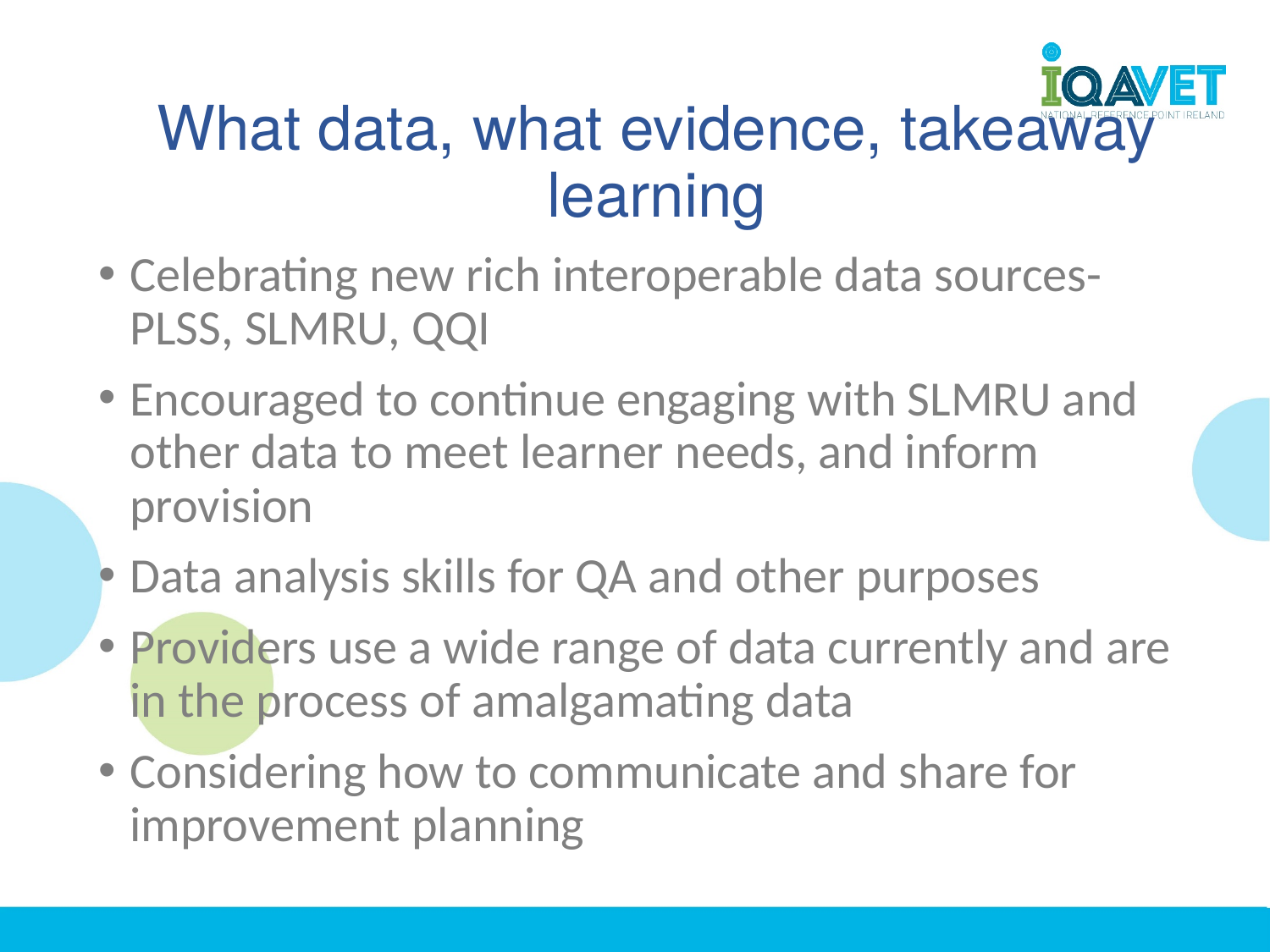

# What data, what evidence, takeaway learning
Celebrating new rich interoperable data sources- PLSS, SLMRU, QQI
Encouraged to continue engaging with SLMRU and other data to meet learner needs, and inform provision
Data analysis skills for QA and other purposes
Providers use a wide range of data currently and are in the process of amalgamating data
Considering how to communicate and share for improvement planning